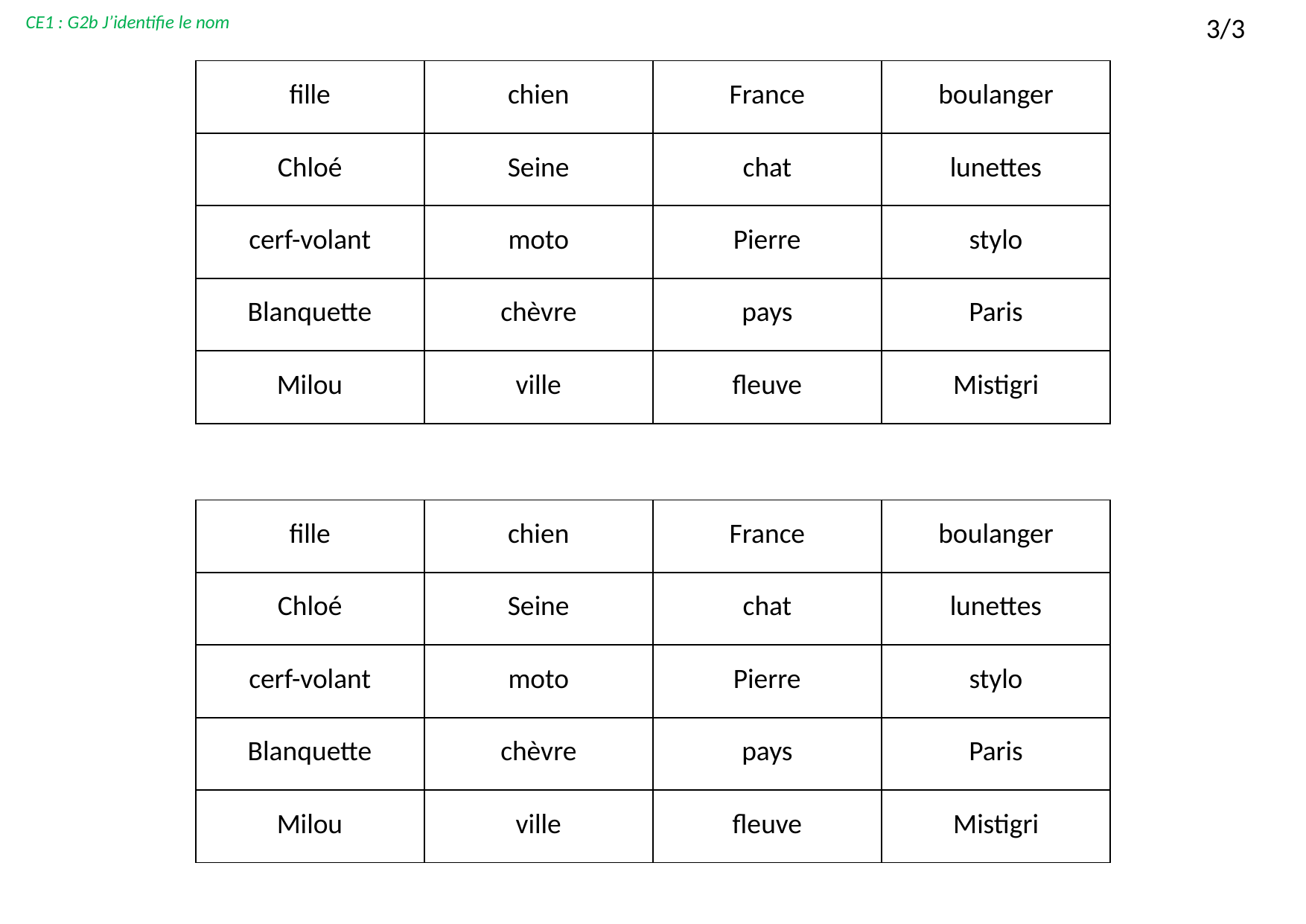

CE1 : G2b J’identifie le nom
3/3
| fille | chien | France | boulanger |
| --- | --- | --- | --- |
| Chloé | Seine | chat | lunettes |
| cerf-volant | moto | Pierre | stylo |
| Blanquette | chèvre | pays | Paris |
| Milou | ville | fleuve | Mistigri |
| fille | chien | France | boulanger |
| --- | --- | --- | --- |
| Chloé | Seine | chat | lunettes |
| cerf-volant | moto | Pierre | stylo |
| Blanquette | chèvre | pays | Paris |
| Milou | ville | fleuve | Mistigri |